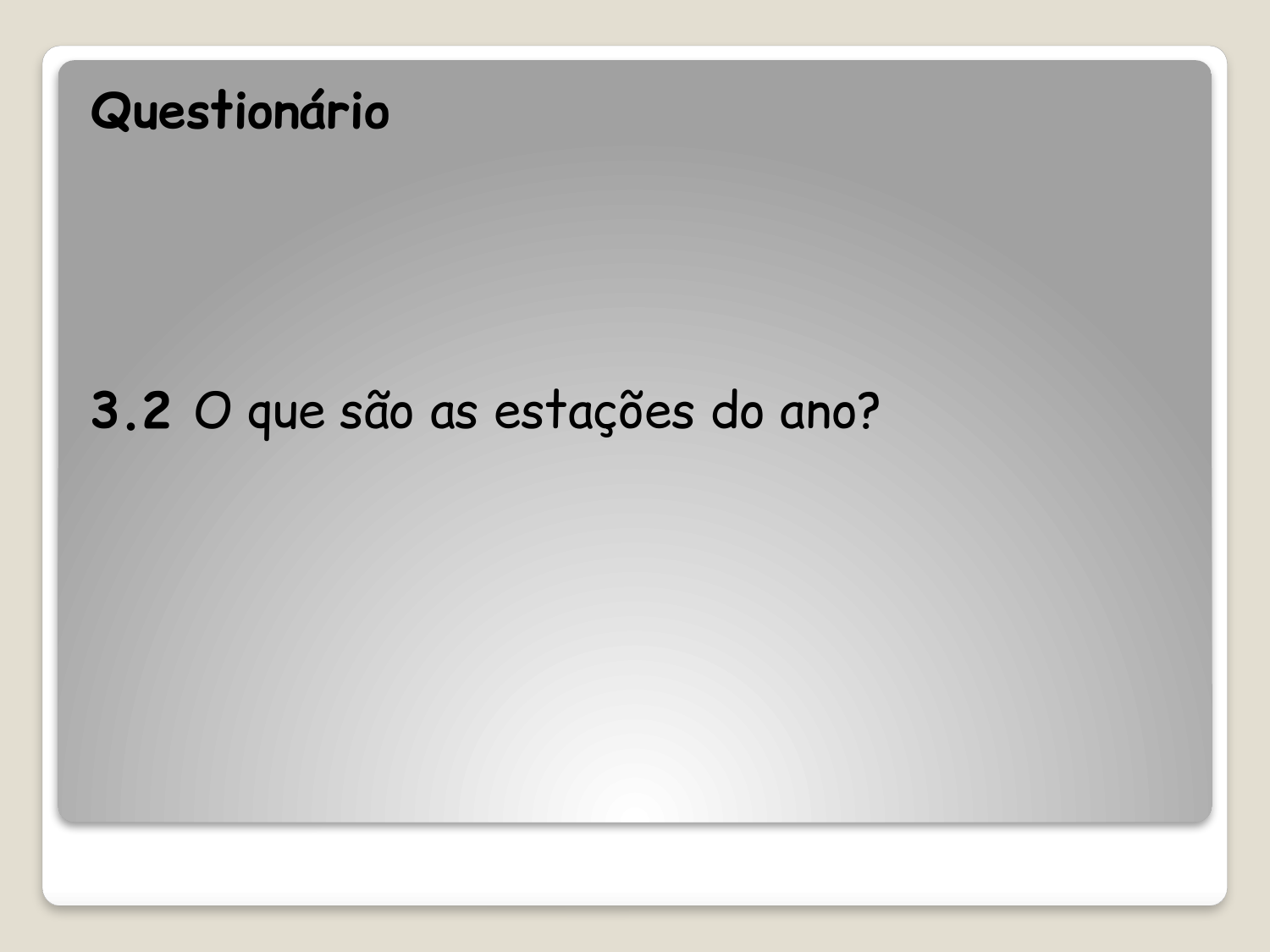

Questionário
3.2 O que são as estações do ano?